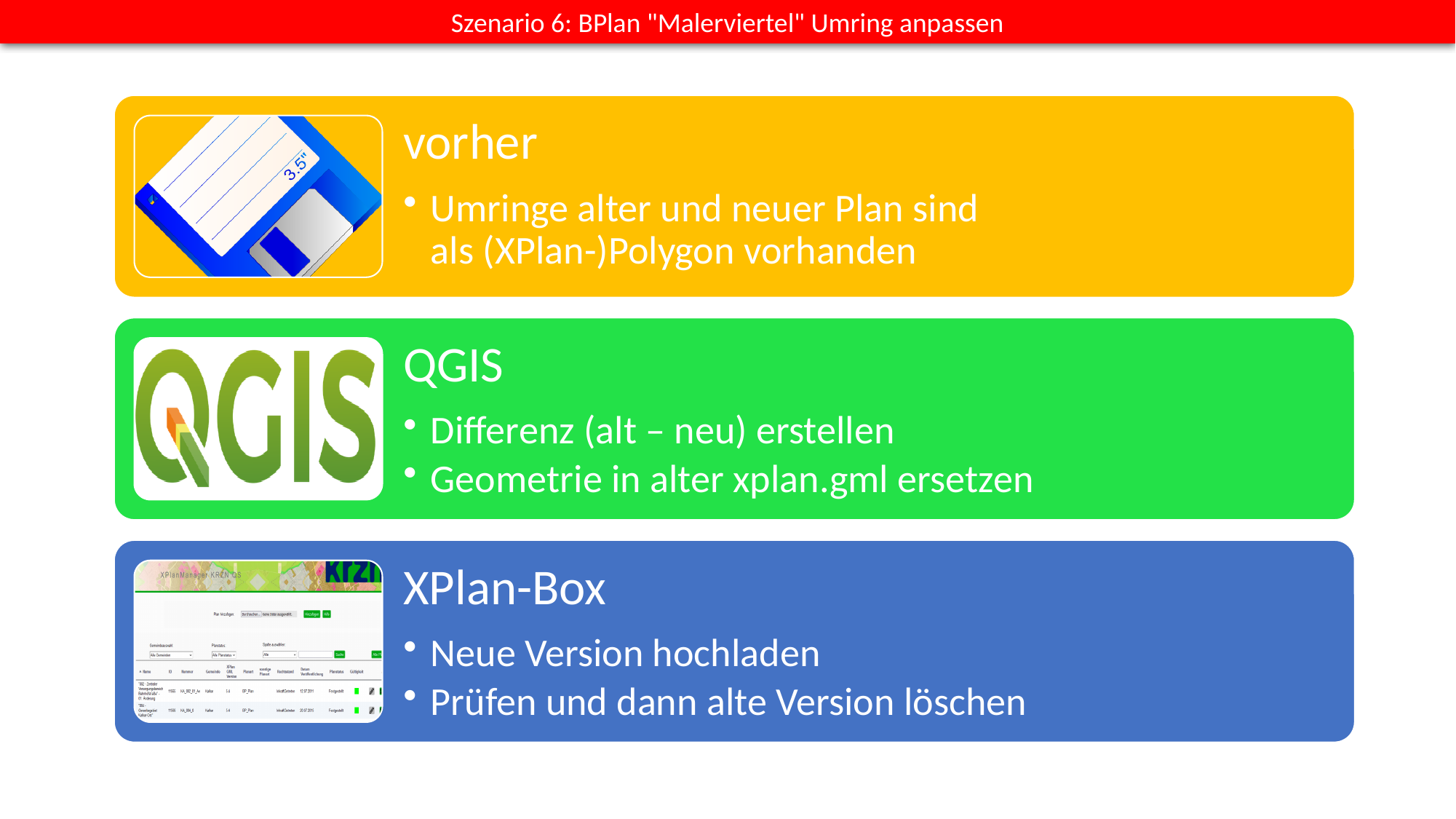

Szenario 6: BPlan "Malerviertel" Umring anpassen
vorher
Umringe alter und neuer Plan sind
als (XPlan-)Polygon vorhanden
QGIS
Differenz (alt – neu) erstellen
Geometrie in alter xplan.gml ersetzen
XPlan-Box
Neue Version hochladen
Prüfen und dann alte Version löschen